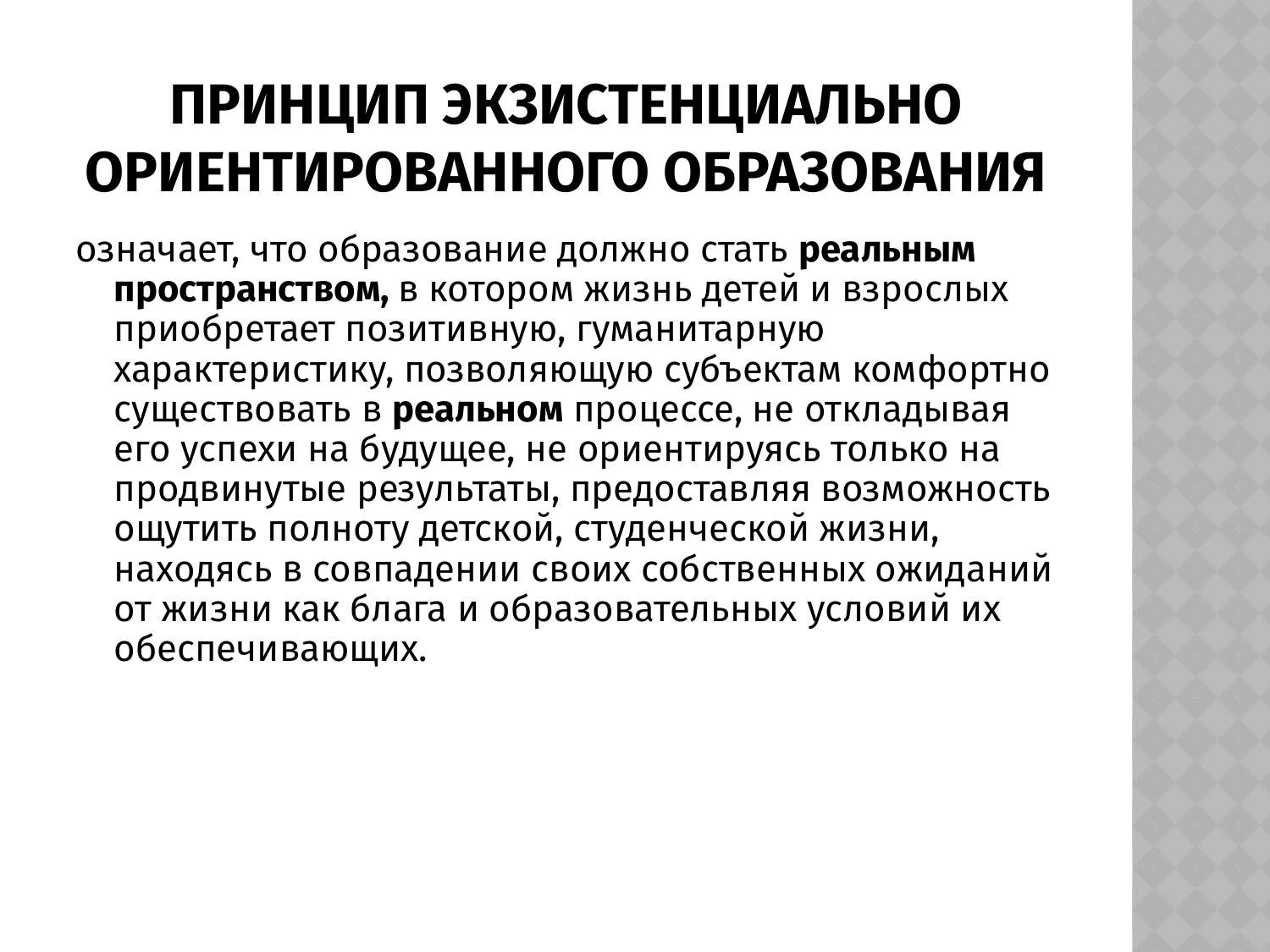

# Принцип экзистенциально ориентированного образования
означает, что образование должно стать реальным пространством, в котором жизнь детей и взрослых приобретает позитивную, гуманитарную характеристику, позволяющую субъектам комфортно существовать в реальном процессе, не откладывая его успехи на будущее, не ориентируясь только на продвинутые результаты, предоставляя возможность ощутить полноту детской, студенческой жизни, находясь в совпадении своих собственных ожиданий от жизни как блага и образовательных условий их обеспечивающих.
37